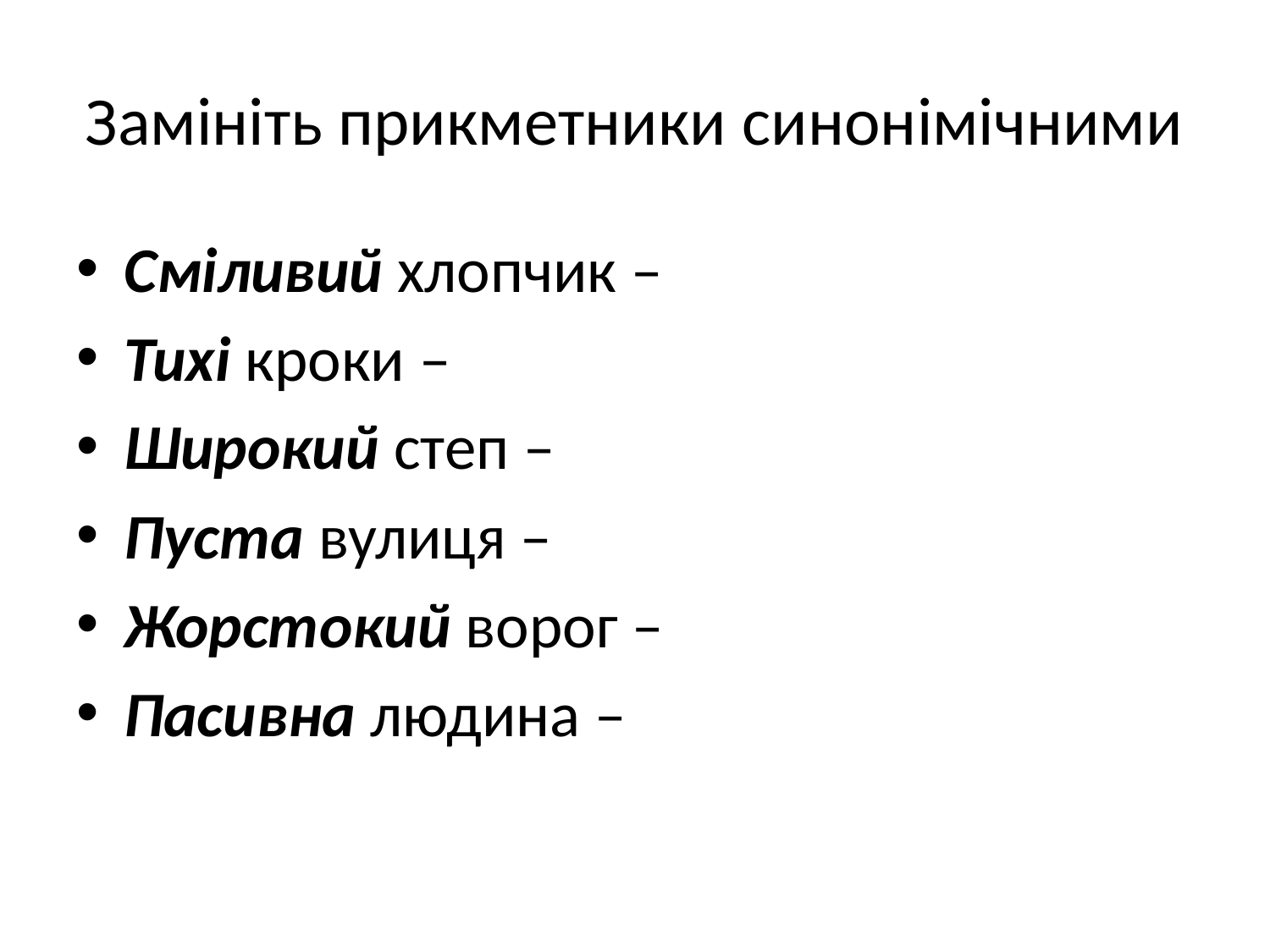

# Замініть прикметники синонімічними
Сміливий хлопчик –
Тихі кроки –
Широкий степ –
Пуста вулиця –
Жорстокий ворог –
Пасивна людина –